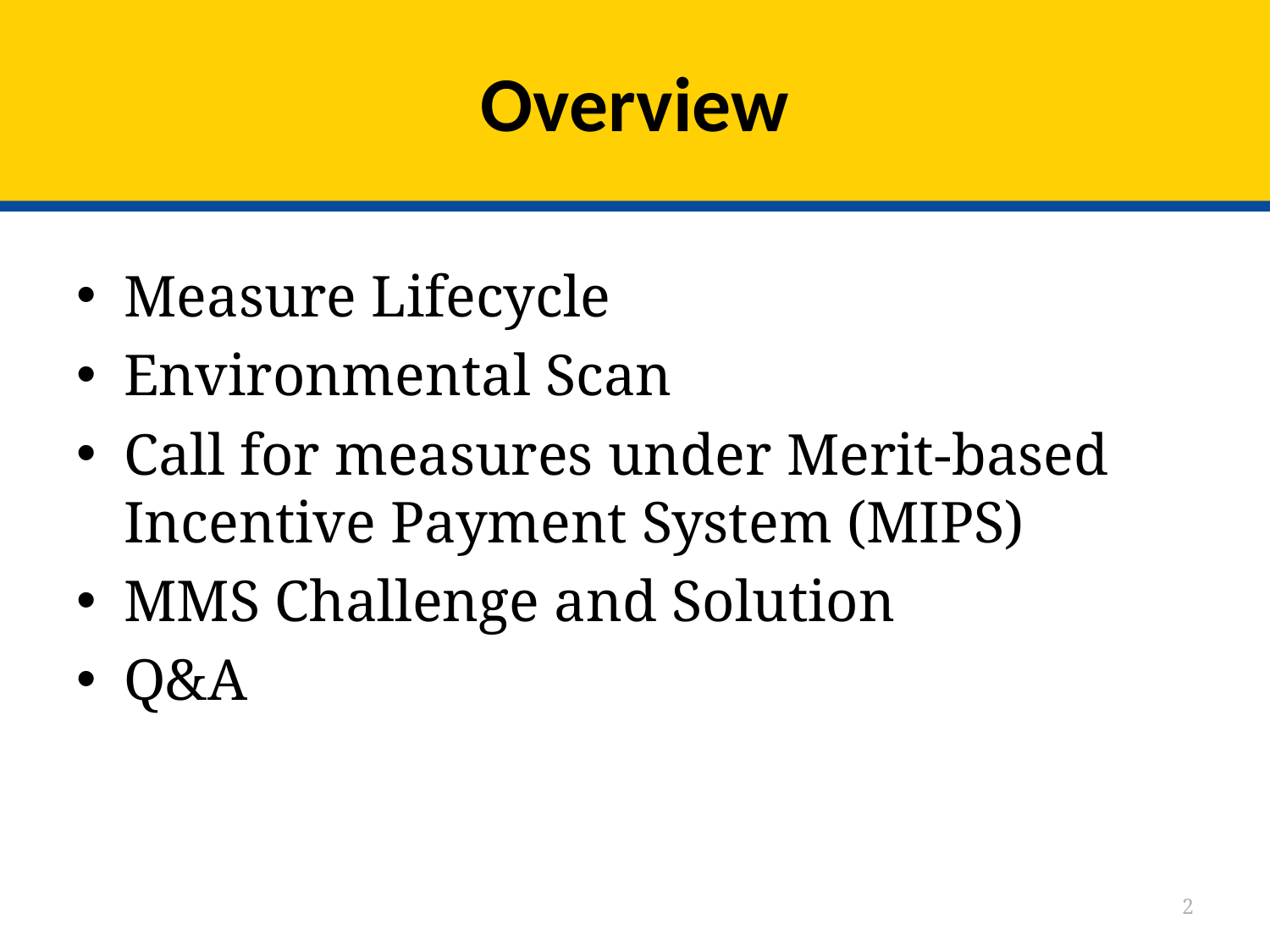

# Overview
Measure Lifecycle
Environmental Scan
Call for measures under Merit-based Incentive Payment System (MIPS)
MMS Challenge and Solution
Q&A
2